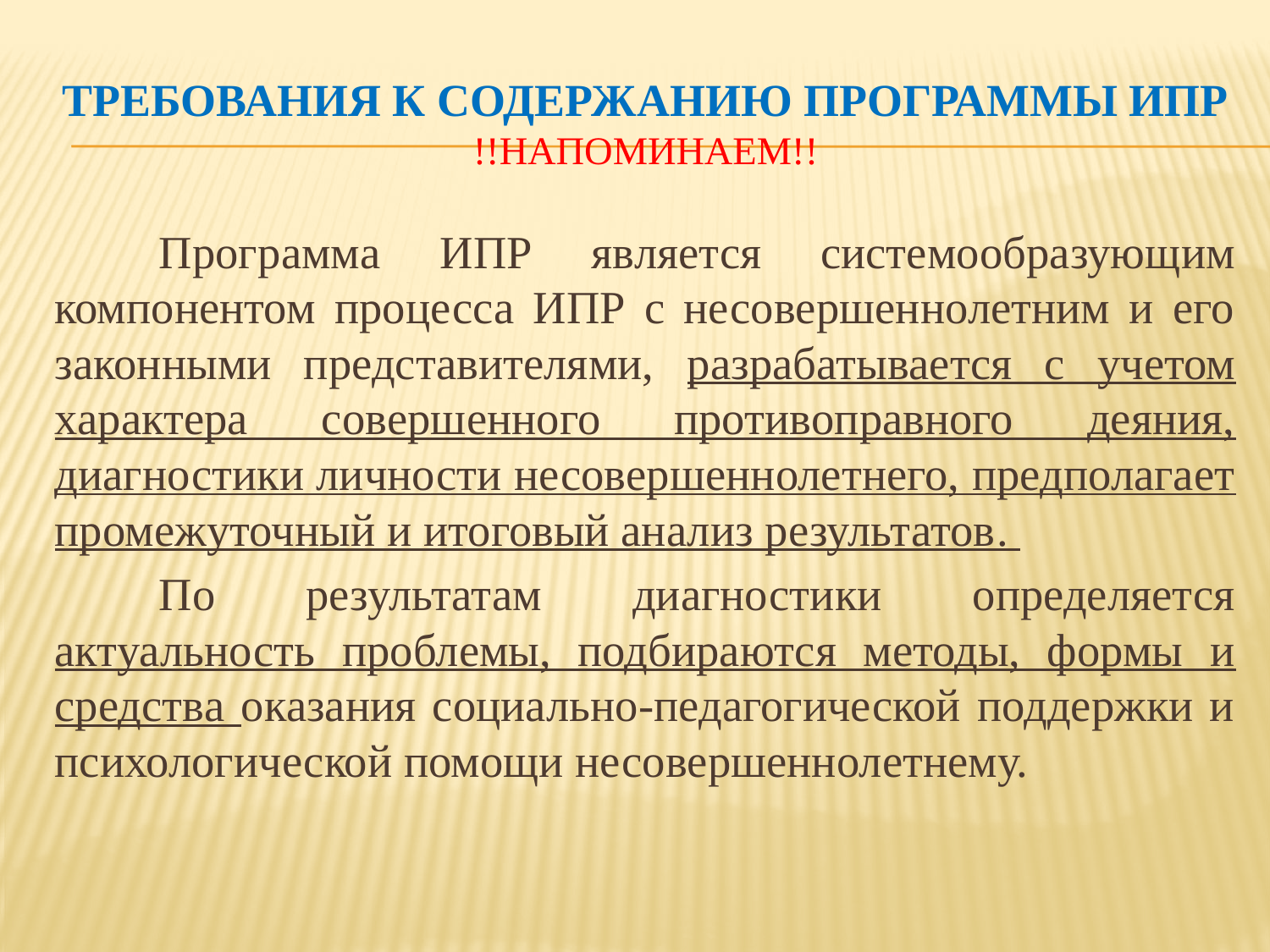

# Требования к содержанию программы ИПР !!напоминаем!!
	Программа ИПР является системообразующим компонентом процесса ИПР с несовершеннолетним и его законными представителями, разрабатывается с учетом характера совершенного противоправного деяния, диагностики личности несовершеннолетнего, предполагает промежуточный и итоговый анализ результатов.
	По результатам диагностики определяется актуальность проблемы, подбираются методы, формы и средства оказания социально-педагогической поддержки и психологической помощи несовершеннолетнему.